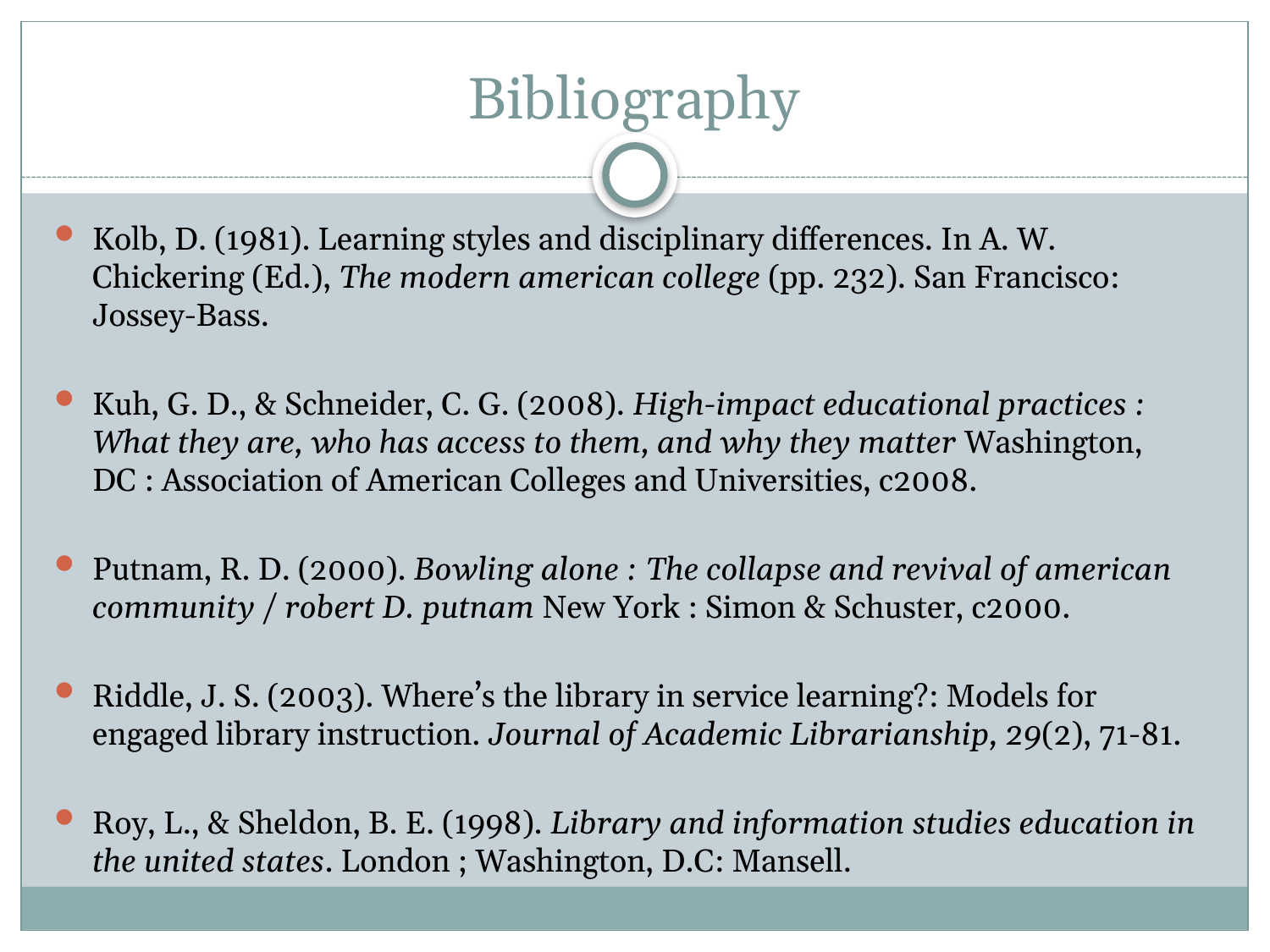

# Bibliography
Kolb, D. (1981). Learning styles and disciplinary differences. In A. W. Chickering (Ed.), The modern american college (pp. 232). San Francisco: Jossey-Bass.

Kuh, G. D., & Schneider, C. G. (2008). High-impact educational practices : What they are, who has access to them, and why they matter Washington, DC : Association of American Colleges and Universities, c2008.

Putnam, R. D. (2000). Bowling alone : The collapse and revival of american community / robert D. putnam New York : Simon & Schuster, c2000.

Riddle, J. S. (2003). Where’s the library in service learning?: Models for engaged library instruction. Journal of Academic Librarianship, 29(2), 71-81.

Roy, L., & Sheldon, B. E. (1998). Library and information studies education in the united states. London ; Washington, D.C: Mansell.